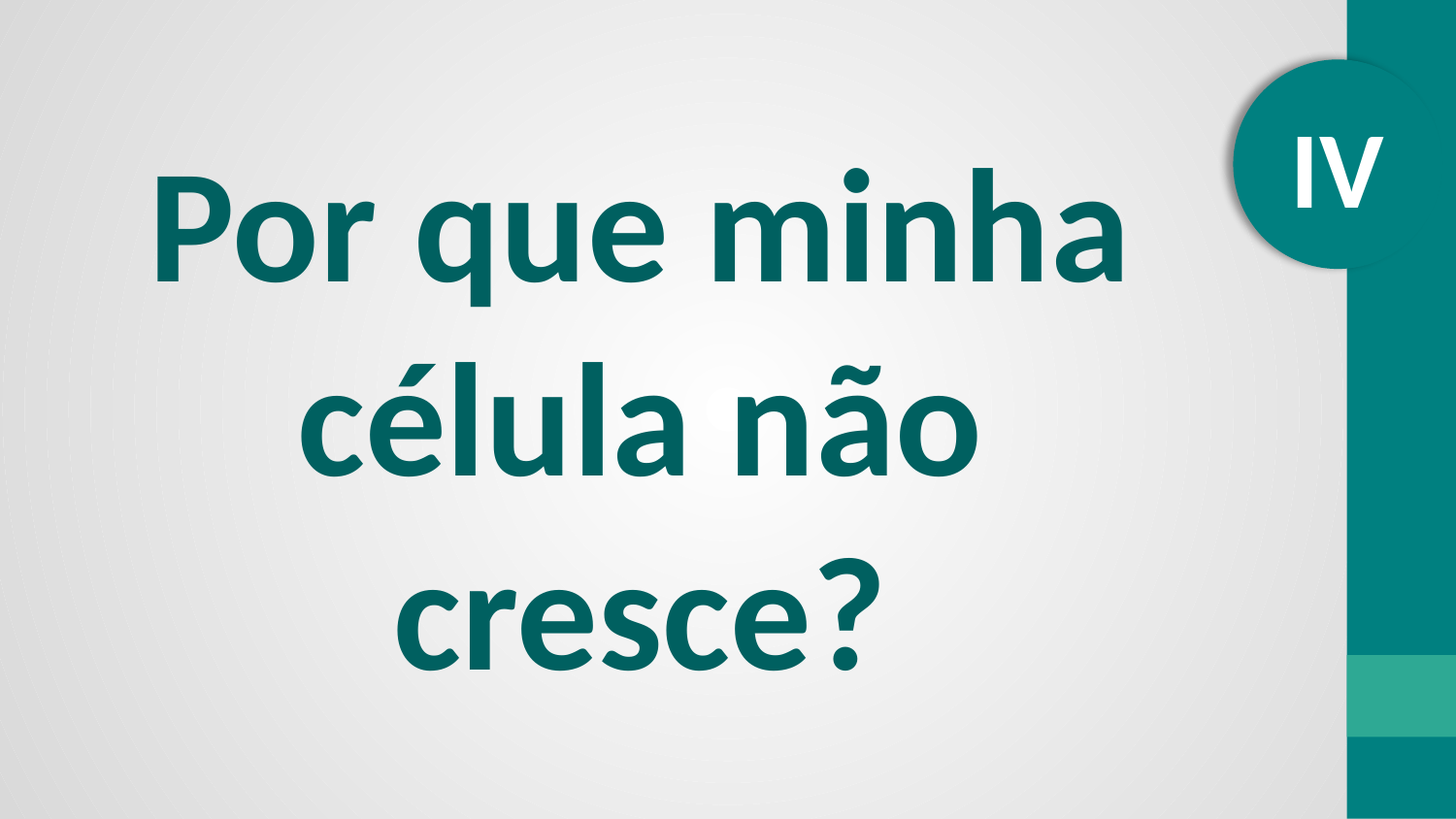

IV
Por que minha célula não cresce?